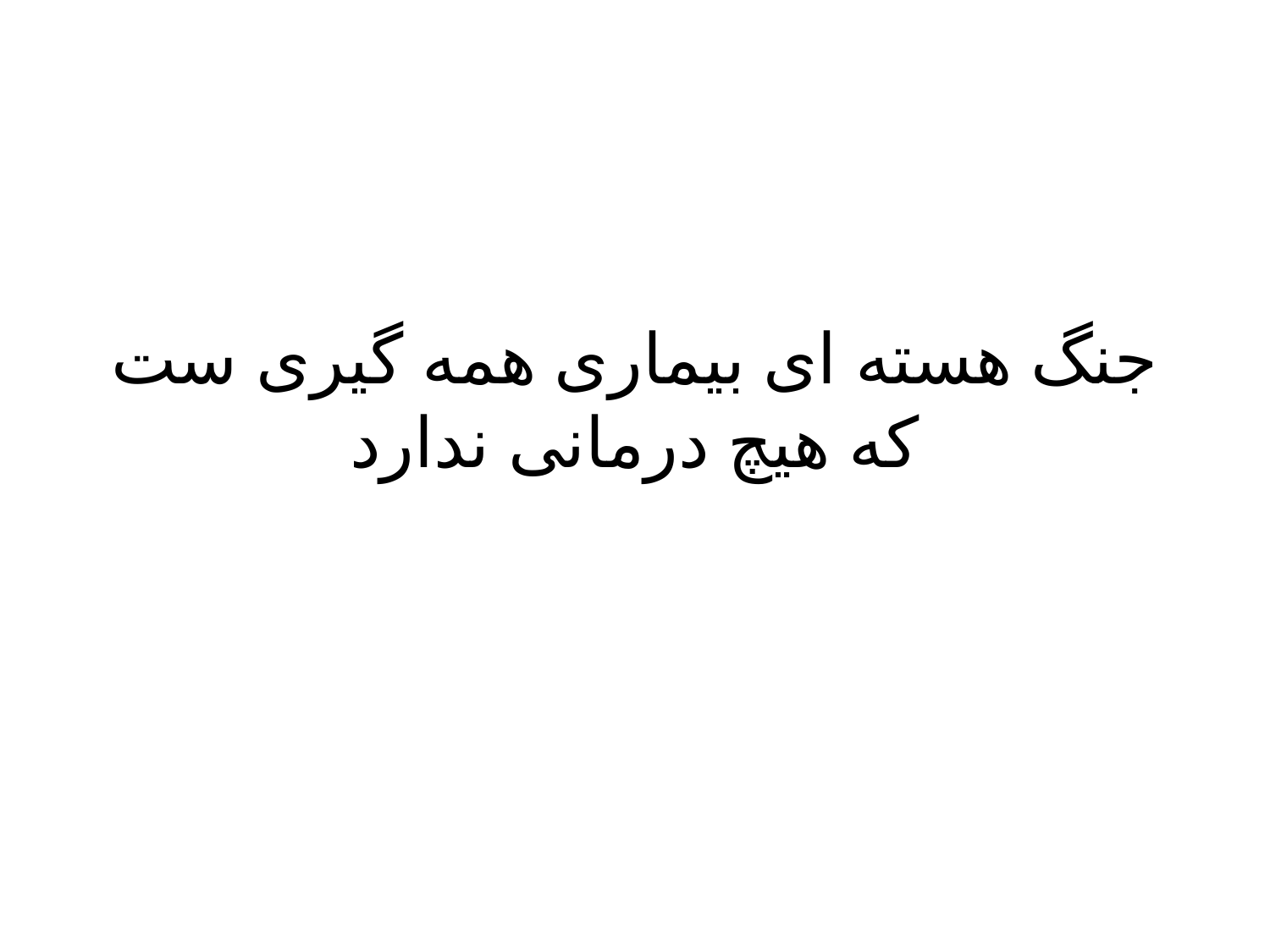

# جنگ هسته ای بیماری همه گیری ست که هیچ درمانی ندارد